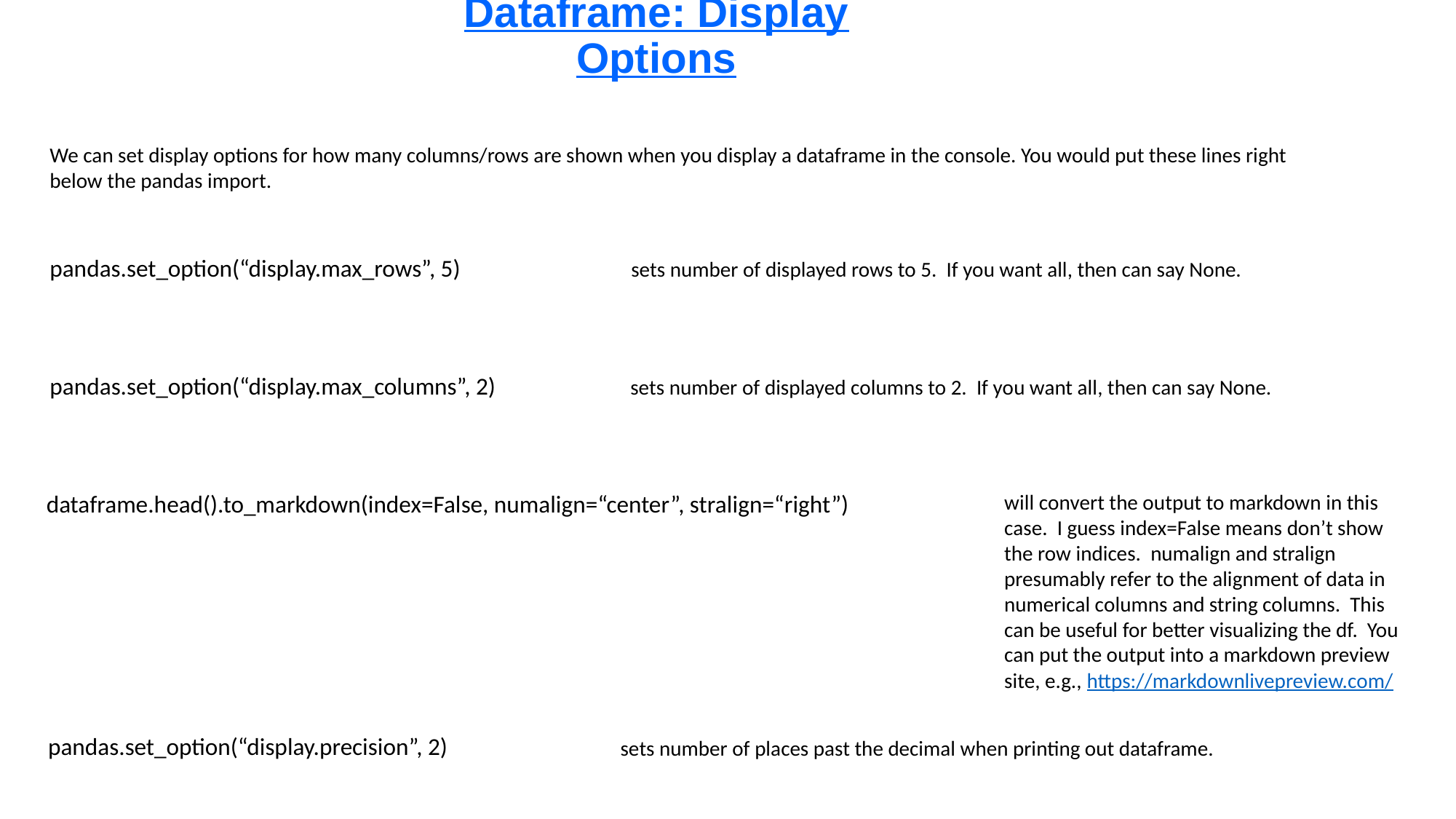

# Dataframe: Display Options
We can set display options for how many columns/rows are shown when you display a dataframe in the console. You would put these lines right below the pandas import.
pandas.set_option(“display.max_rows”, 5)
sets number of displayed rows to 5.  If you want all, then can say None.
pandas.set_option(“display.max_columns”, 2)
sets number of displayed columns to 2.  If you want all, then can say None.
dataframe.head().to_markdown(index=False, numalign=“center”, stralign=“right”)
will convert the output to markdown in this case.  I guess index=False means don’t show the row indices.  numalign and stralign presumably refer to the alignment of data in numerical columns and string columns.  This can be useful for better visualizing the df.  You can put the output into a markdown preview site, e.g., https://markdownlivepreview.com/

pandas.set_option(“display.precision”, 2)
sets number of places past the decimal when printing out dataframe.